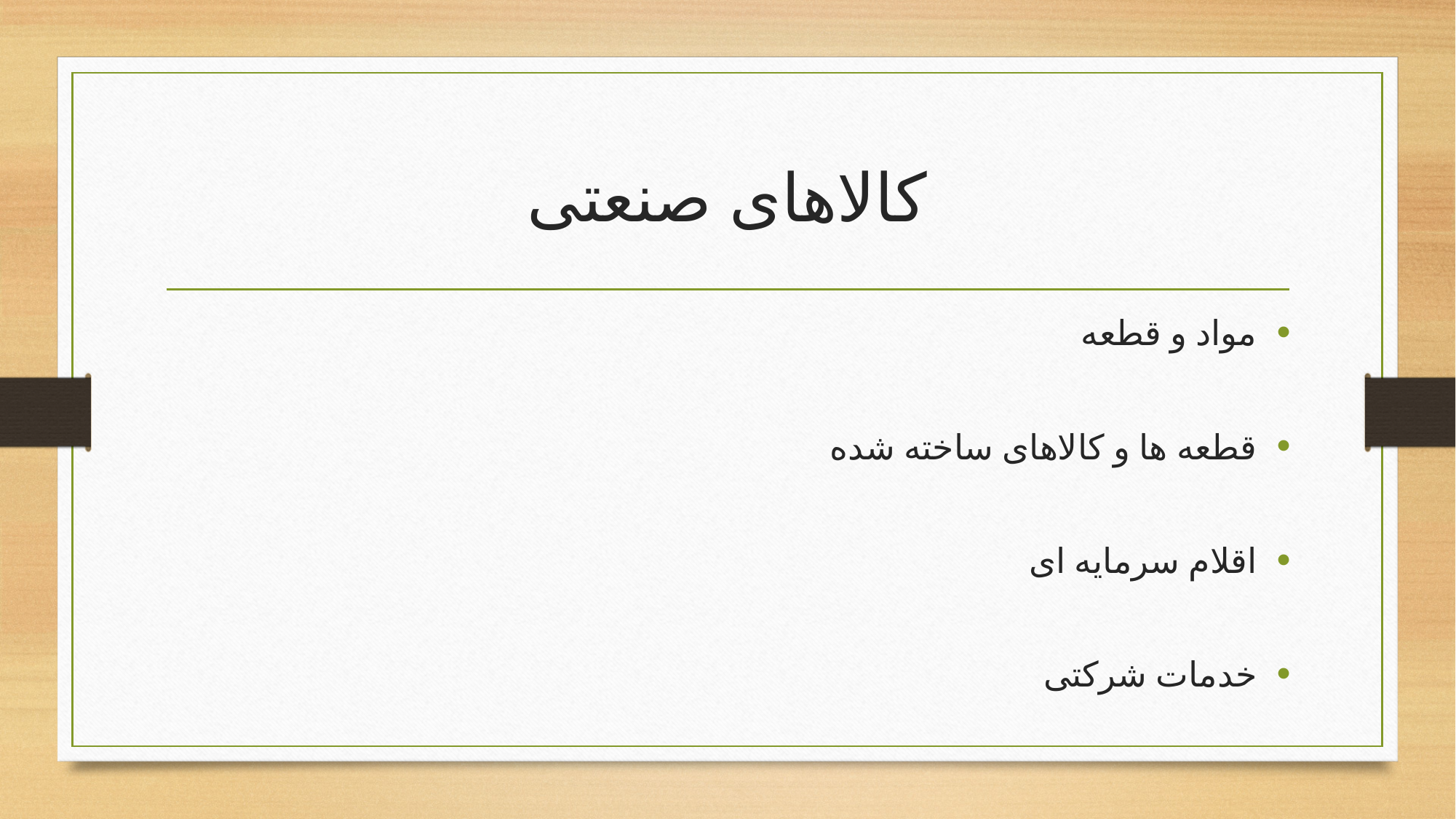

# کالاهای صنعتی
مواد و قطعه

قطعه ها و کالاهای ساخته شده

اقلام سرمایه ای

خدمات شرکتی